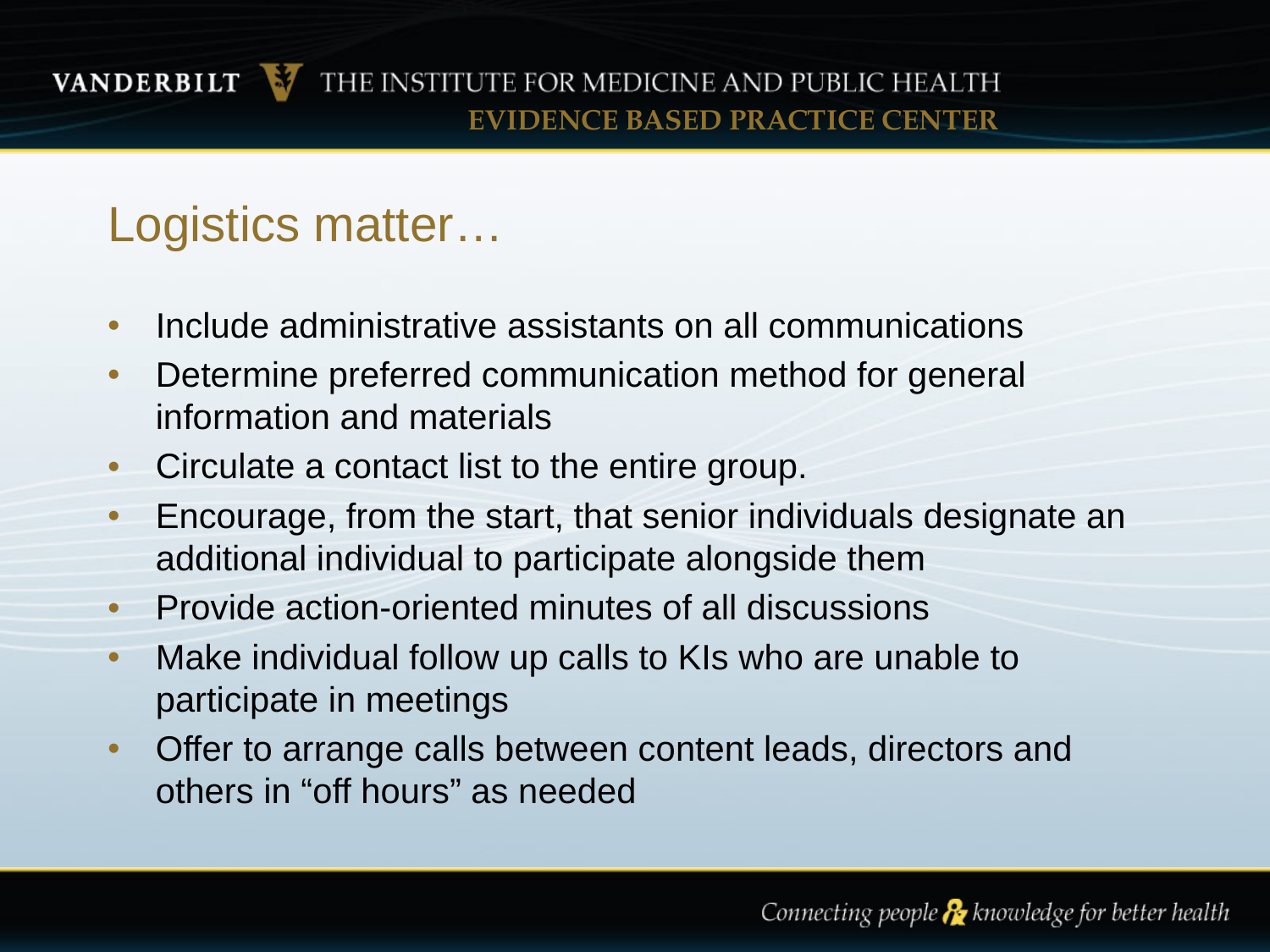

# Logistics matter…
Include administrative assistants on all communications
Determine preferred communication method for general information and materials
Circulate a contact list to the entire group.
Encourage, from the start, that senior individuals designate an additional individual to participate alongside them
Provide action-oriented minutes of all discussions
Make individual follow up calls to KIs who are unable to participate in meetings
Offer to arrange calls between content leads, directors and others in “off hours” as needed